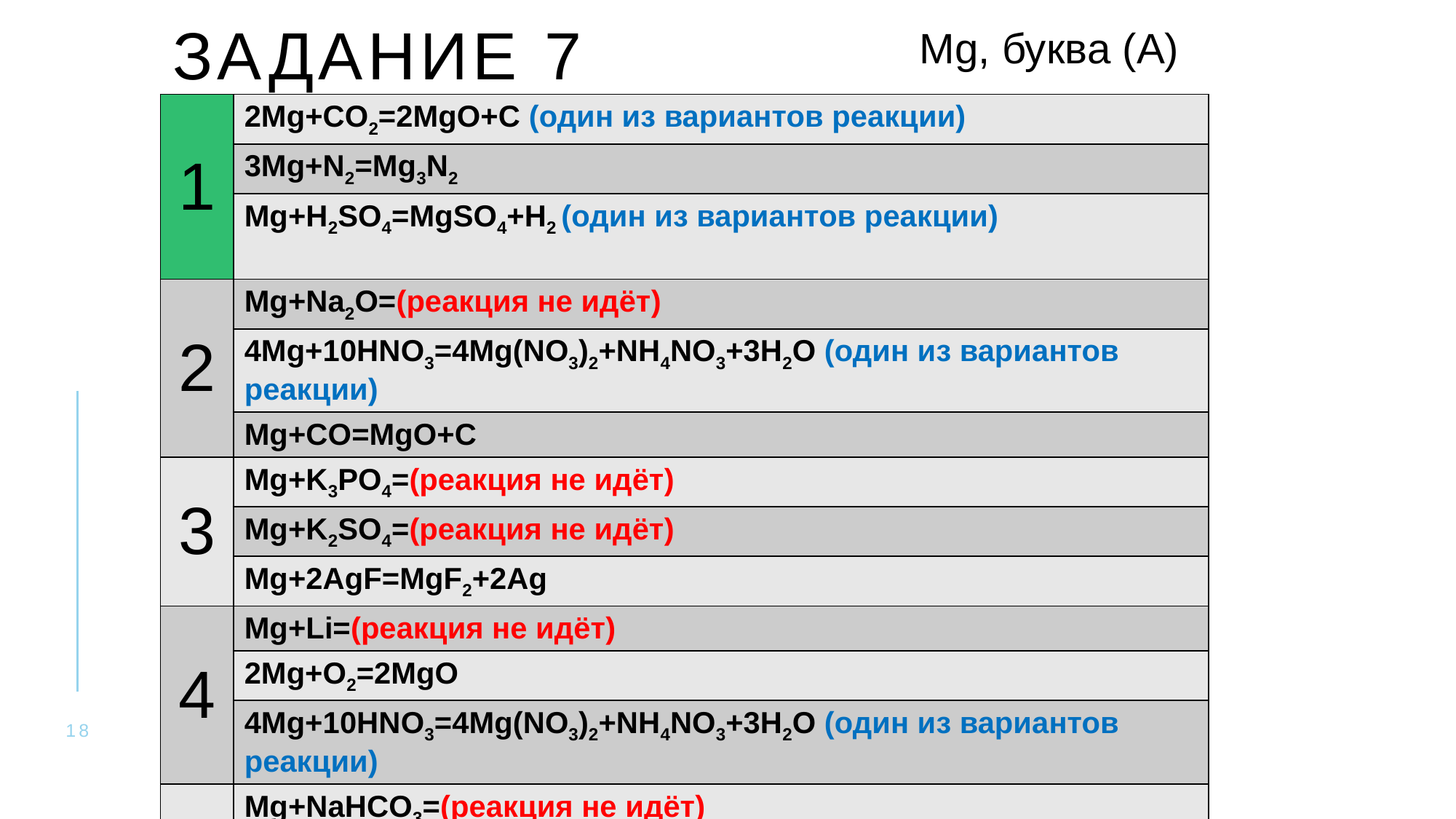

Mg, буква (А)
# Задание 7
| 1 | 2Mg+CO2=2MgO+C (один из вариантов реакции) |
| --- | --- |
|  | 3Mg+N2=Mg3N2 |
|  | Mg+H2SO4=MgSO4+H2 (один из вариантов реакции) |
| 2 | Mg+Na2O=(реакция не идёт) |
|  | 4Mg+10HNO3=4Mg(NO3)2+NH4NO3+3H2O (один из вариантов реакции) |
|  | Mg+CO=MgO+C |
| 3 | Mg+K3PO4=(реакция не идёт) |
|  | Mg+K2SO4=(реакция не идёт) |
|  | Mg+2AgF=MgF2+2Ag |
| 4 | Mg+Li=(реакция не идёт) |
|  | 2Mg+O2=2MgO |
|  | 4Mg+10HNO3=4Mg(NO3)2+NH4NO3+3H2O (один из вариантов реакции) |
| 5 | Mg+NaHCO3=(реакция не идёт) |
|  | Mg+2HBr=MgBr2+H2 |
|  | 2Mg+CO2=2MgO+C (один из вариантов реакции) |
18